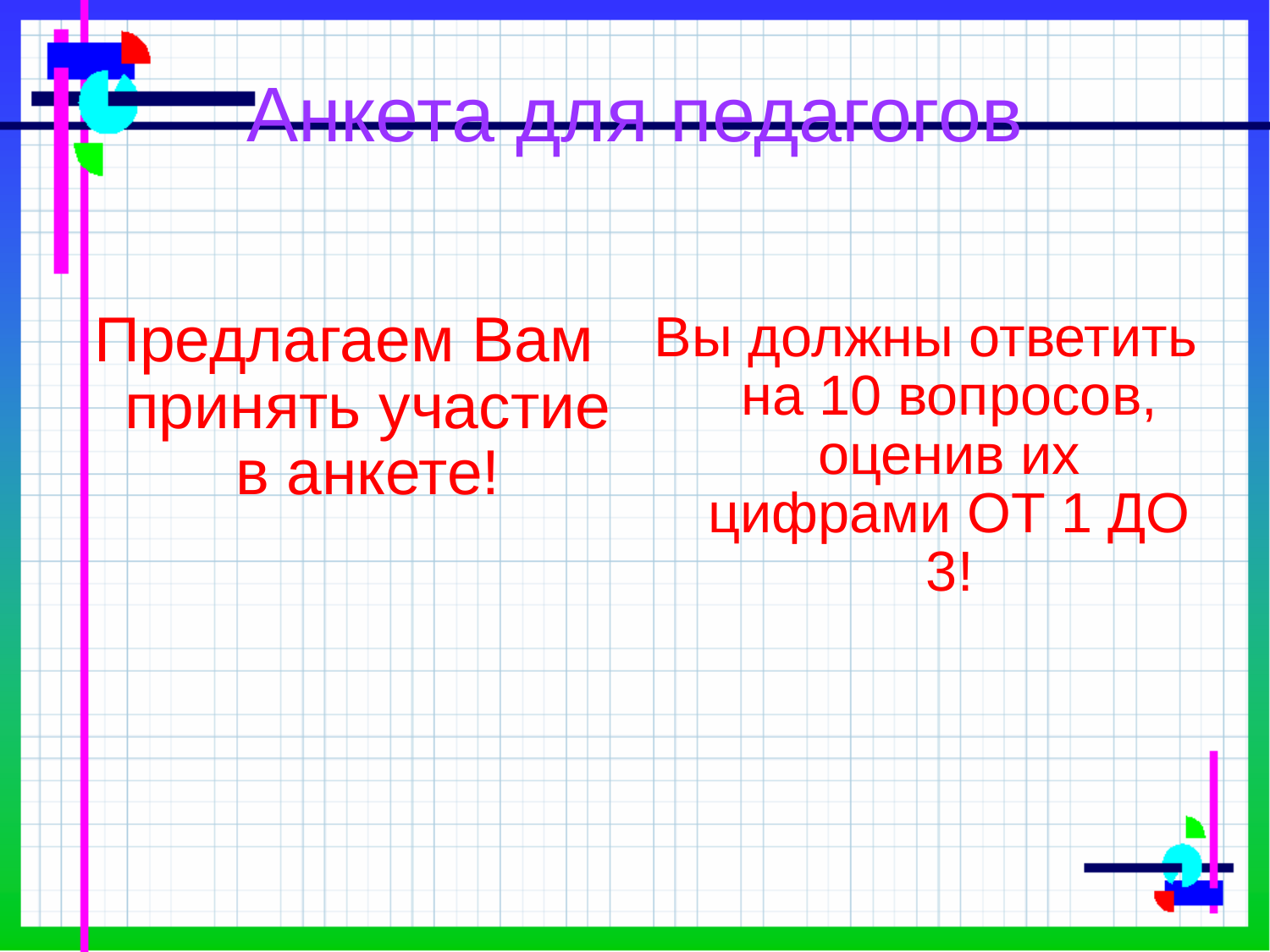

# Анкета для педагогов

Предлагаем Вам принять участие в анкете!
Вы должны ответить на 10 вопросов, оценив их цифрами ОТ 1 ДО 3!